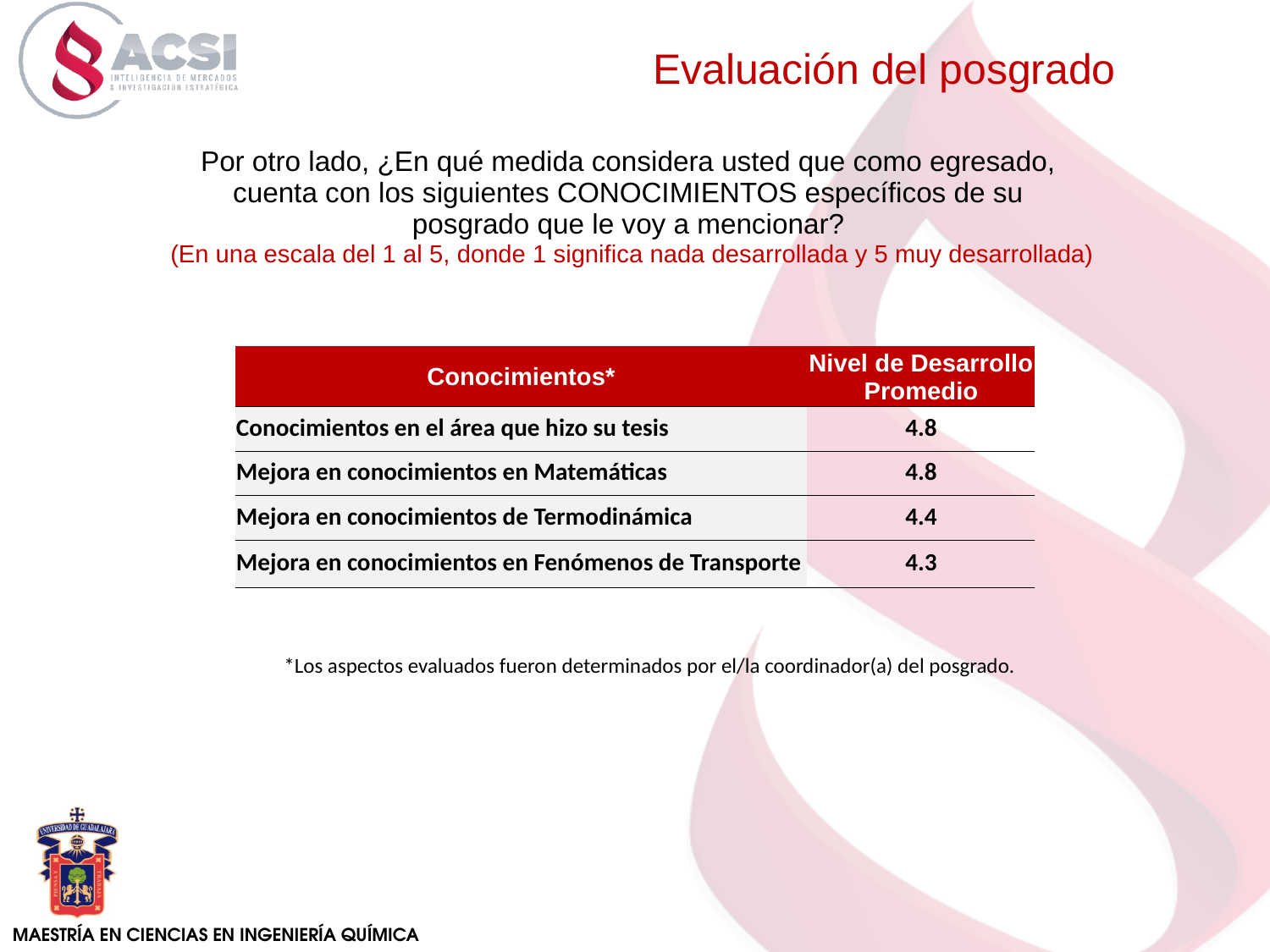

Evaluación del posgrado
Por otro lado, ¿En qué medida considera usted que como egresado,
cuenta con los siguientes CONOCIMIENTOS específicos de su
posgrado que le voy a mencionar?
(En una escala del 1 al 5, donde 1 significa nada desarrollada y 5 muy desarrollada)
| Conocimientos\* | Nivel de Desarrollo Promedio |
| --- | --- |
| Conocimientos en el área que hizo su tesis | 4.8 |
| Mejora en conocimientos en Matemáticas | 4.8 |
| Mejora en conocimientos de Termodinámica | 4.4 |
| Mejora en conocimientos en Fenómenos de Transporte | 4.3 |
*Los aspectos evaluados fueron determinados por el/la coordinador(a) del posgrado.